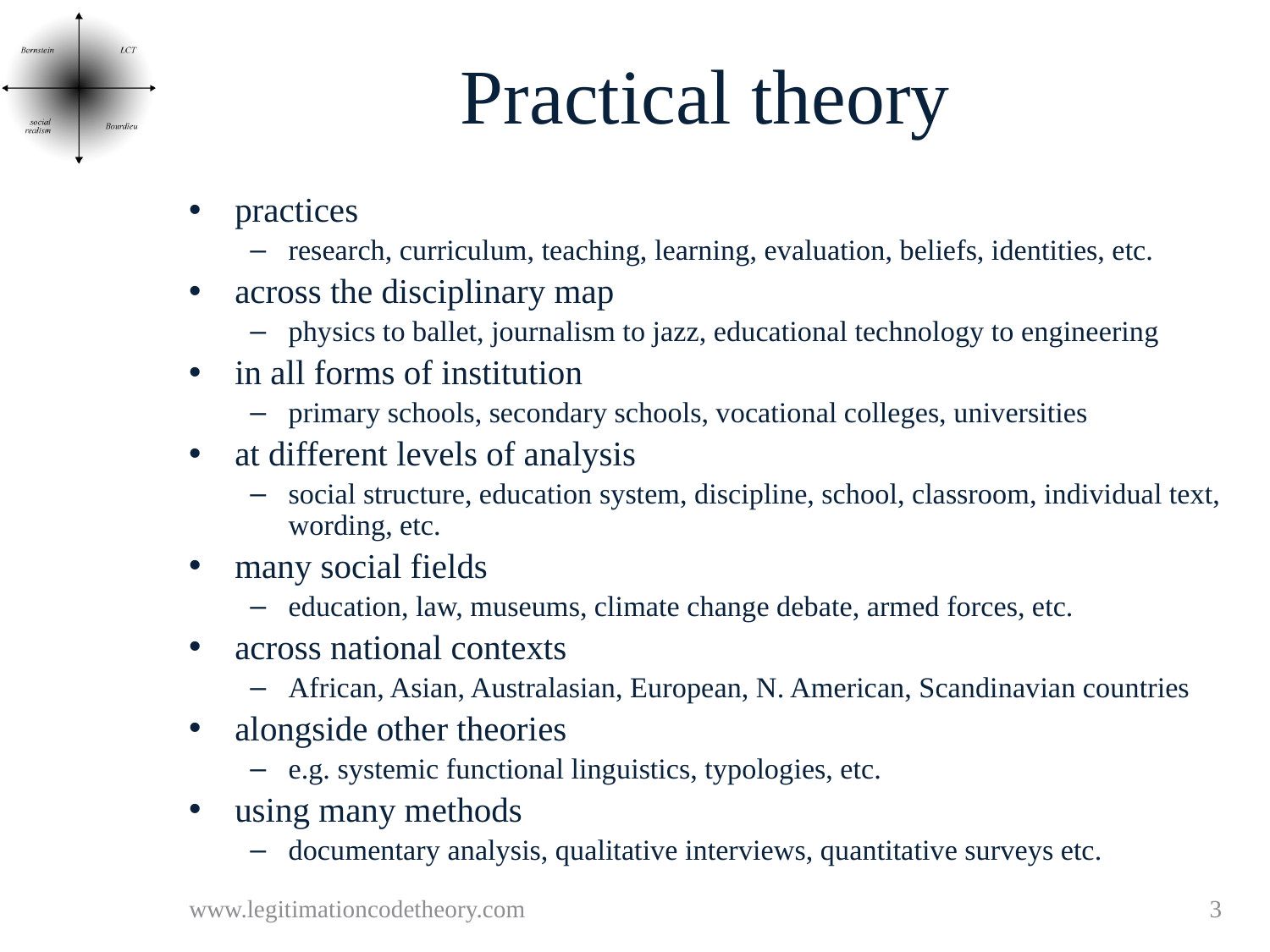

# Practical theory

practices
research, curriculum, teaching, learning, evaluation, beliefs, identities, etc.
across the disciplinary map
physics to ballet, journalism to jazz, educational technology to engineering
in all forms of institution
primary schools, secondary schools, vocational colleges, universities
at different levels of analysis
social structure, education system, discipline, school, classroom, individual text, wording, etc.
many social fields
education, law, museums, climate change debate, armed forces, etc.
across national contexts
African, Asian, Australasian, European, N. American, Scandinavian countries
alongside other theories
e.g. systemic functional linguistics, typologies, etc.
using many methods
documentary analysis, qualitative interviews, quantitative surveys etc.
www.legitimationcodetheory.com
3